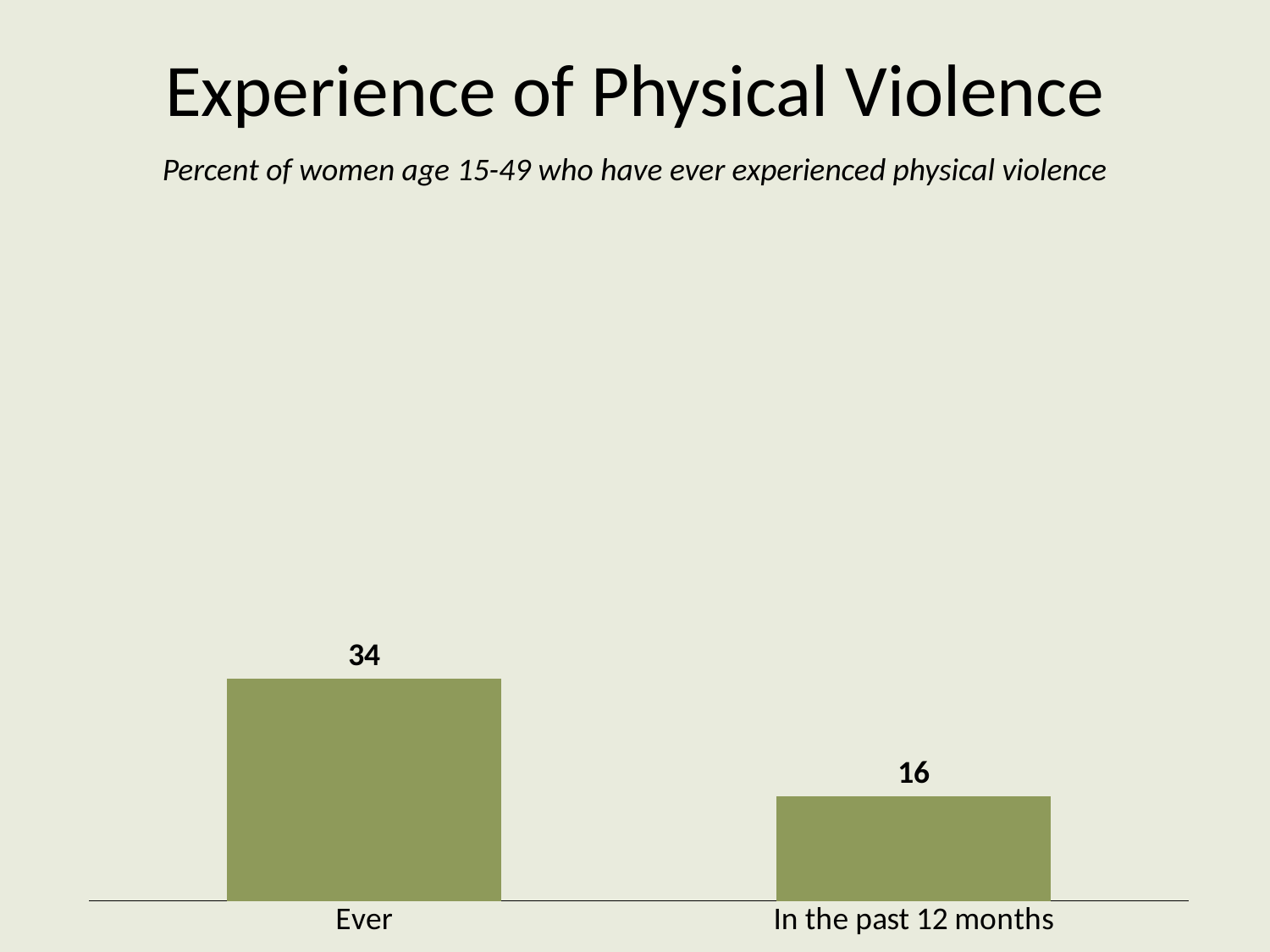

# Experience of Physical Violence
Percent of women age 15-49 who have ever experienced physical violence

### Chart

| Category | Women |
|---|---|
| Ever | 34.0 |
| In the past 12 months | 16.0 |